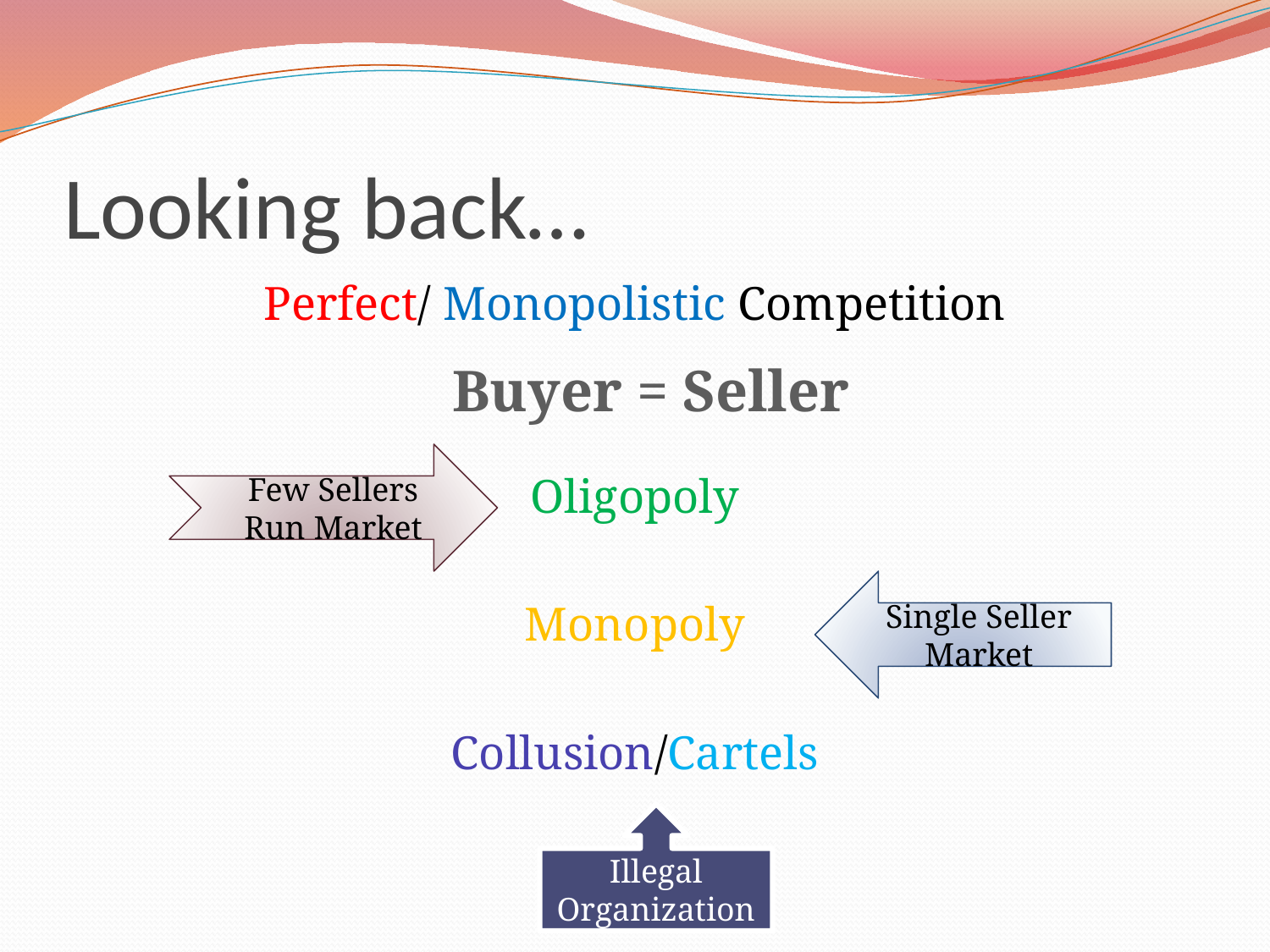

# Looking back…
Perfect/ Monopolistic Competition

Oligopoly

Monopoly

Collusion/Cartels
Buyer = Seller
Few Sellers Run Market
Single Seller Market
Illegal Organization